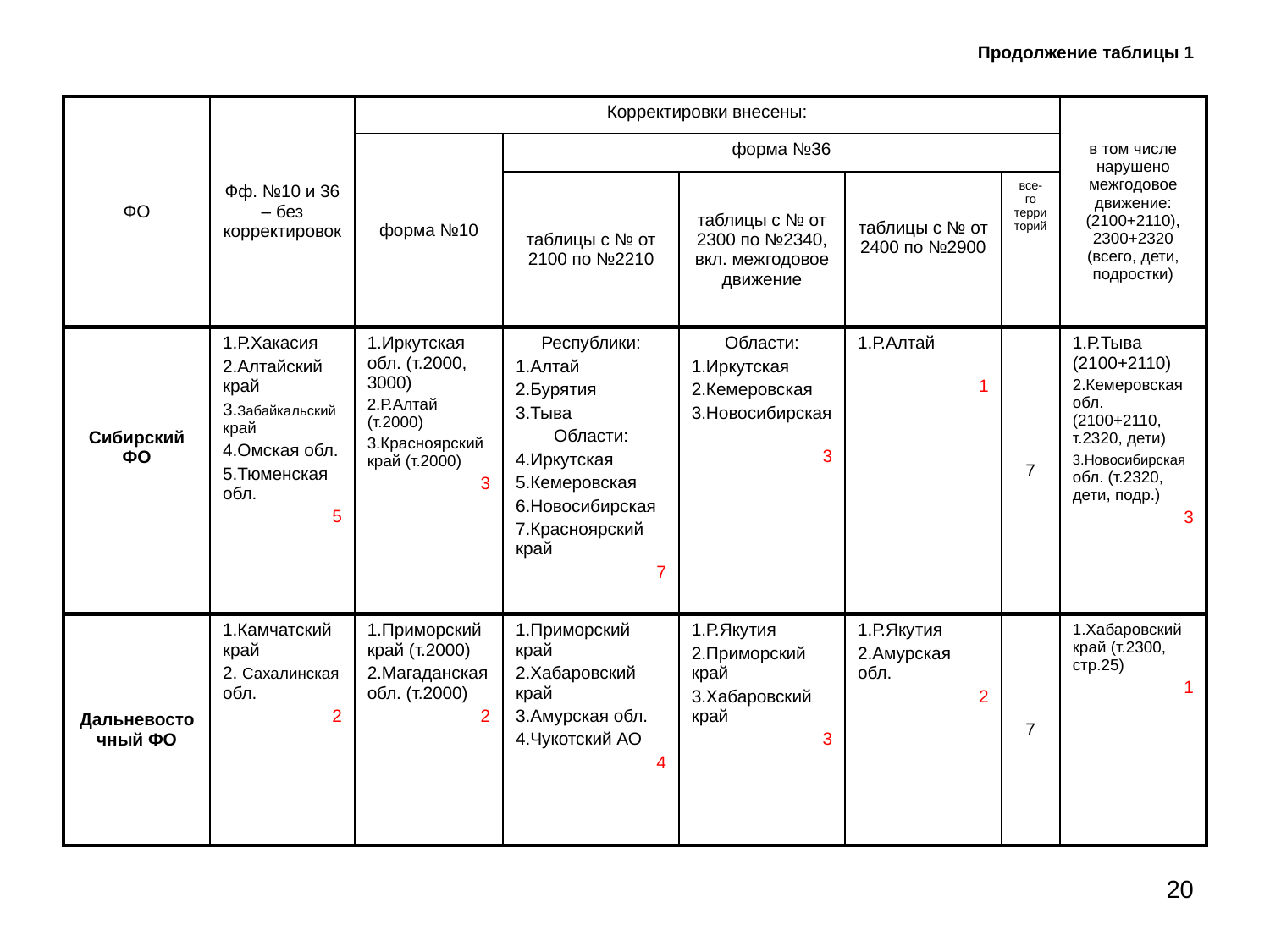

# Продолжение таблицы 1
| ФО | Фф. №10 и 36 – без корректировок | Корректировки внесены: |  |  |  |  | в том числе нарушено межгодовое движение: (2100+2110), 2300+2320 (всего, дети, подростки) |
| --- | --- | --- | --- | --- | --- | --- | --- |
|  |  | форма №10 | форма №36 |  |  |  |  |
|  |  |  | таблицы с № от 2100 по №2210 | таблицы с № от 2300 по №2340, вкл. межгодовое движение | таблицы с № от 2400 по №2900 | все-го территорий |  |
| Сибирский ФО | 1.Р.Хакасия 2.Алтайский край 3.Забайкальский край 4.Омская обл. 5.Тюменская обл. 5 | 1.Иркутская обл. (т.2000, 3000) 2.Р.Алтай (т.2000) 3.Красноярский край (т.2000) 3 | Республики: 1.Алтай 2.Бурятия 3.Тыва Области: 4.Иркутская 5.Кемеровская 6.Новосибирская 7.Красноярский край 7 | Области: 1.Иркутская 2.Кемеровская 3.Новосибирская 3 | 1.Р.Алтай 1 | 7 | 1.Р.Тыва (2100+2110) 2.Кемеровская обл. (2100+2110, т.2320, дети) 3.Новосибирская обл. (т.2320, дети, подр.) 3 |
| Дальневосточный ФО | 1.Камчатский край 2. Сахалинская обл. 2 | 1.Приморский край (т.2000) 2.Магаданская обл. (т.2000) 2 | 1.Приморский край 2.Хабаровский край 3.Амурская обл. 4.Чукотский АО 4 | 1.Р.Якутия 2.Приморский край 3.Хабаровский край 3 | 1.Р.Якутия 2.Амурская обл. 2 | 7 | 1.Хабаровский край (т.2300, стр.25) 1 |
20